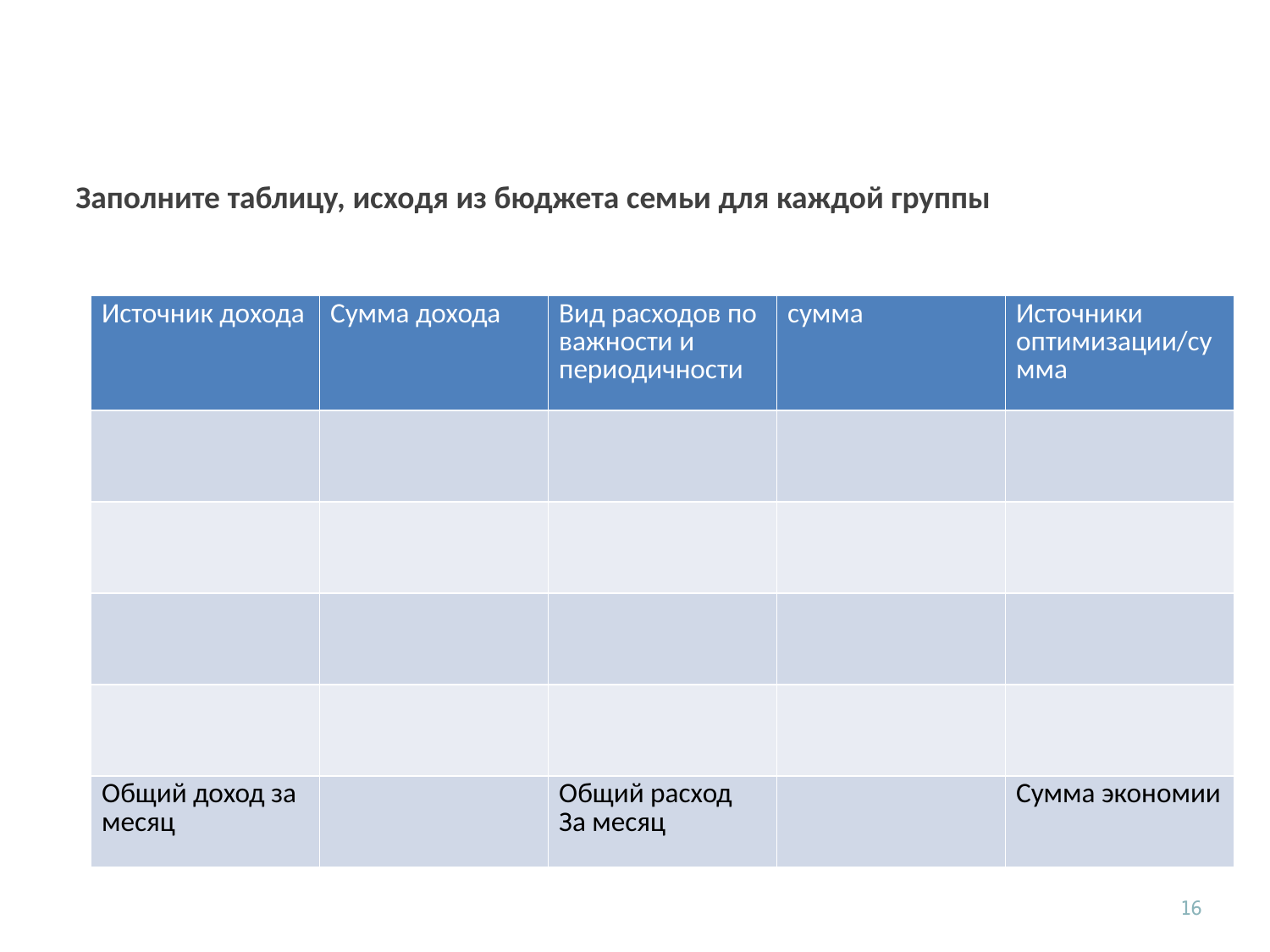

# Заполните таблицу, исходя из бюджета семьи для каждой группы
| Источник дохода | Сумма дохода | Вид расходов по важности и периодичности | сумма | Источники оптимизации/сумма |
| --- | --- | --- | --- | --- |
|  |  |  |  |  |
|  |  |  |  |  |
|  |  |  |  |  |
|  |  |  |  |  |
| Общий доход за месяц |  | Общий расход За месяц |  | Сумма экономии |
16